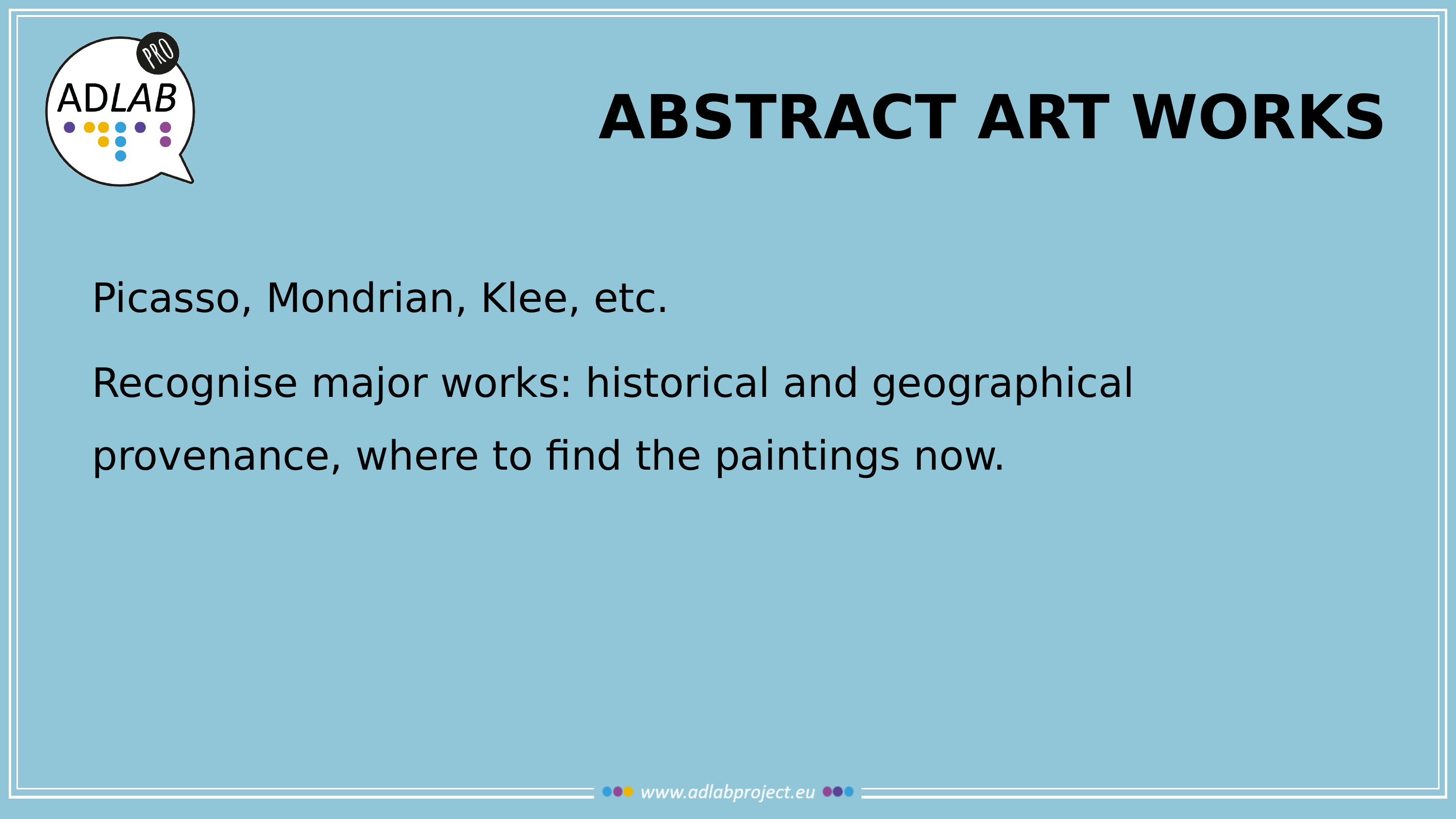

# abstract art works
Picasso, Mondrian, Klee, etc.
Recognise major works: historical and geographical provenance, where to find the paintings now.